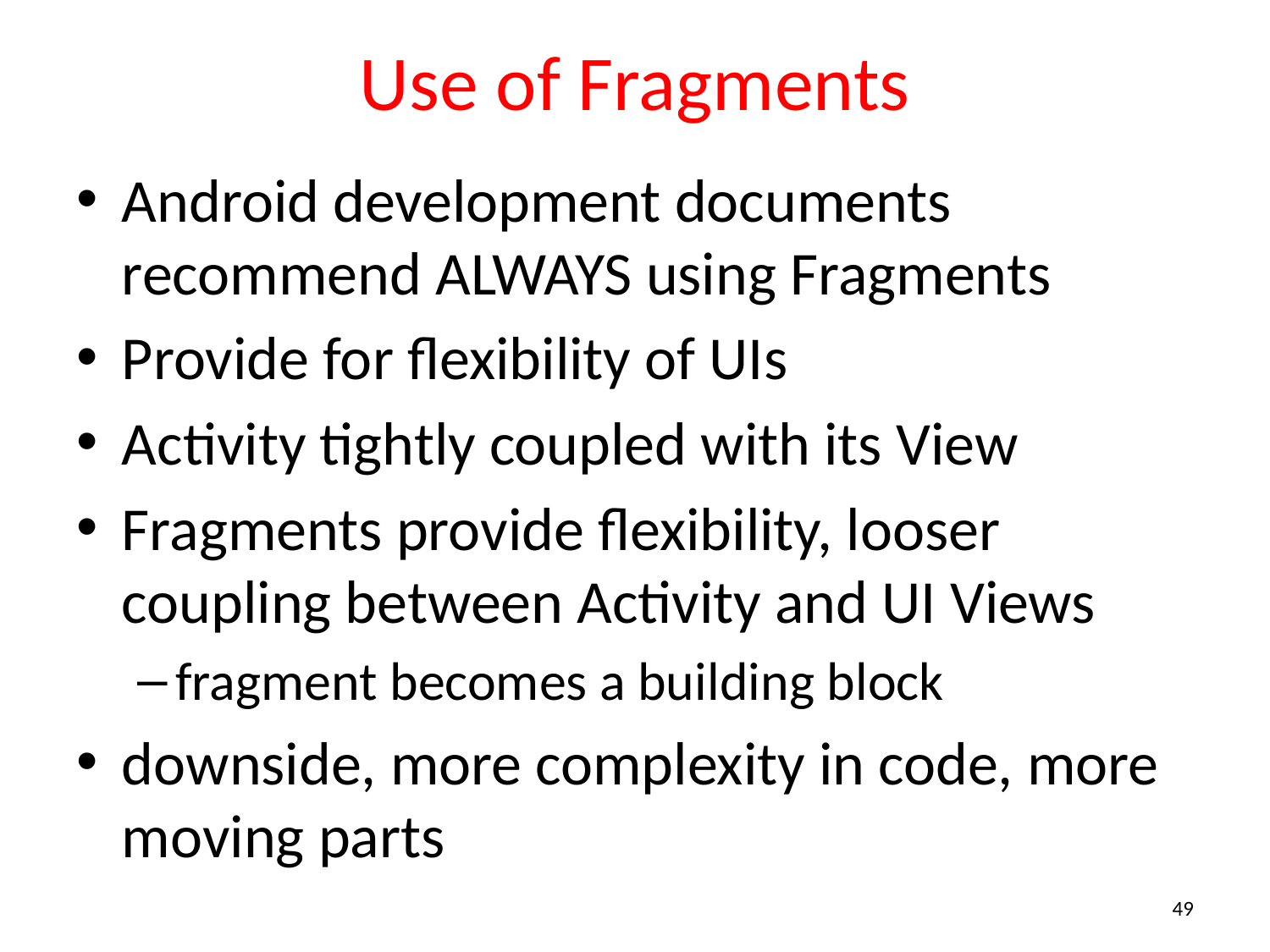

# Use of Fragments
Android development documents recommend ALWAYS using Fragments
Provide for flexibility of UIs
Activity tightly coupled with its View
Fragments provide flexibility, looser coupling between Activity and UI Views
fragment becomes a building block
downside, more complexity in code, more moving parts
49